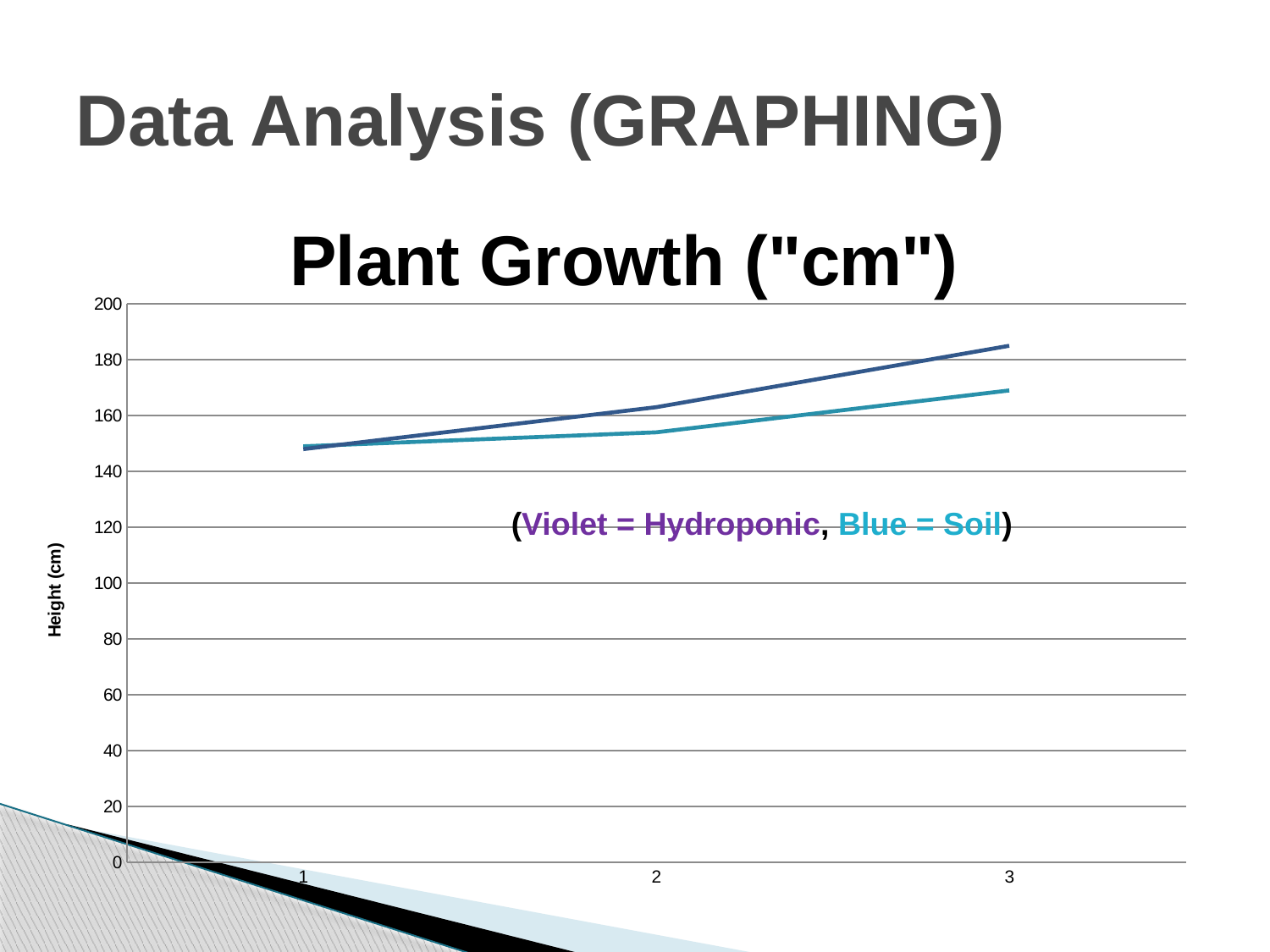

# Data Analysis (GRAPHING)

### Chart: Plant Growth ("cm")

| Category |  |  |  |  |  |  |  |  |  |  |  |
|---|---|---|---|---|---|---|---|---|---|---|---|
 (Violet = Hydroponic, Blue = Soil)